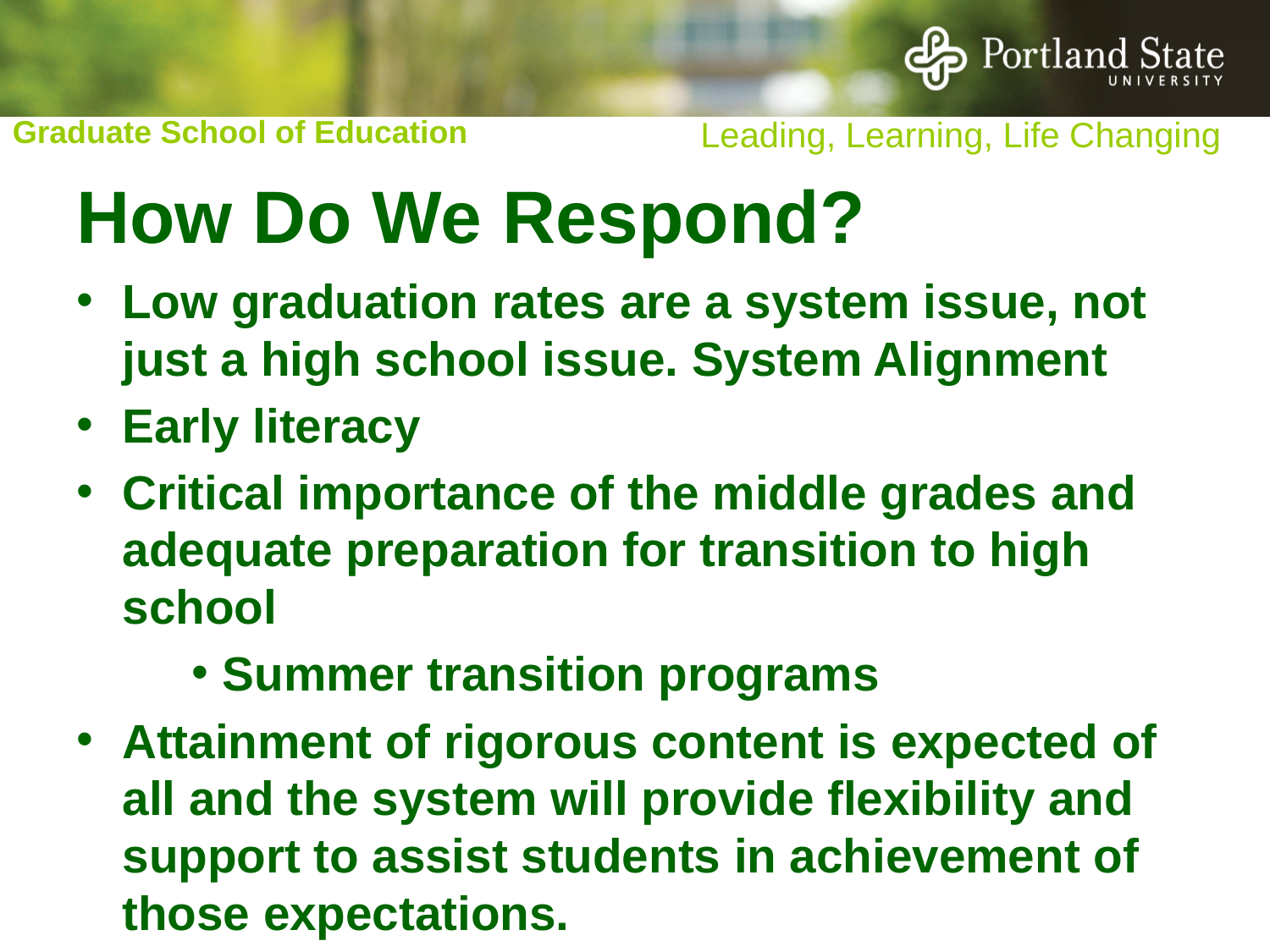

# How Do We Respond?
Low graduation rates are a system issue, not just a high school issue. System Alignment
Early literacy
Critical importance of the middle grades and adequate preparation for transition to high school
Summer transition programs
Attainment of rigorous content is expected of all and the system will provide flexibility and support to assist students in achievement of those expectations.